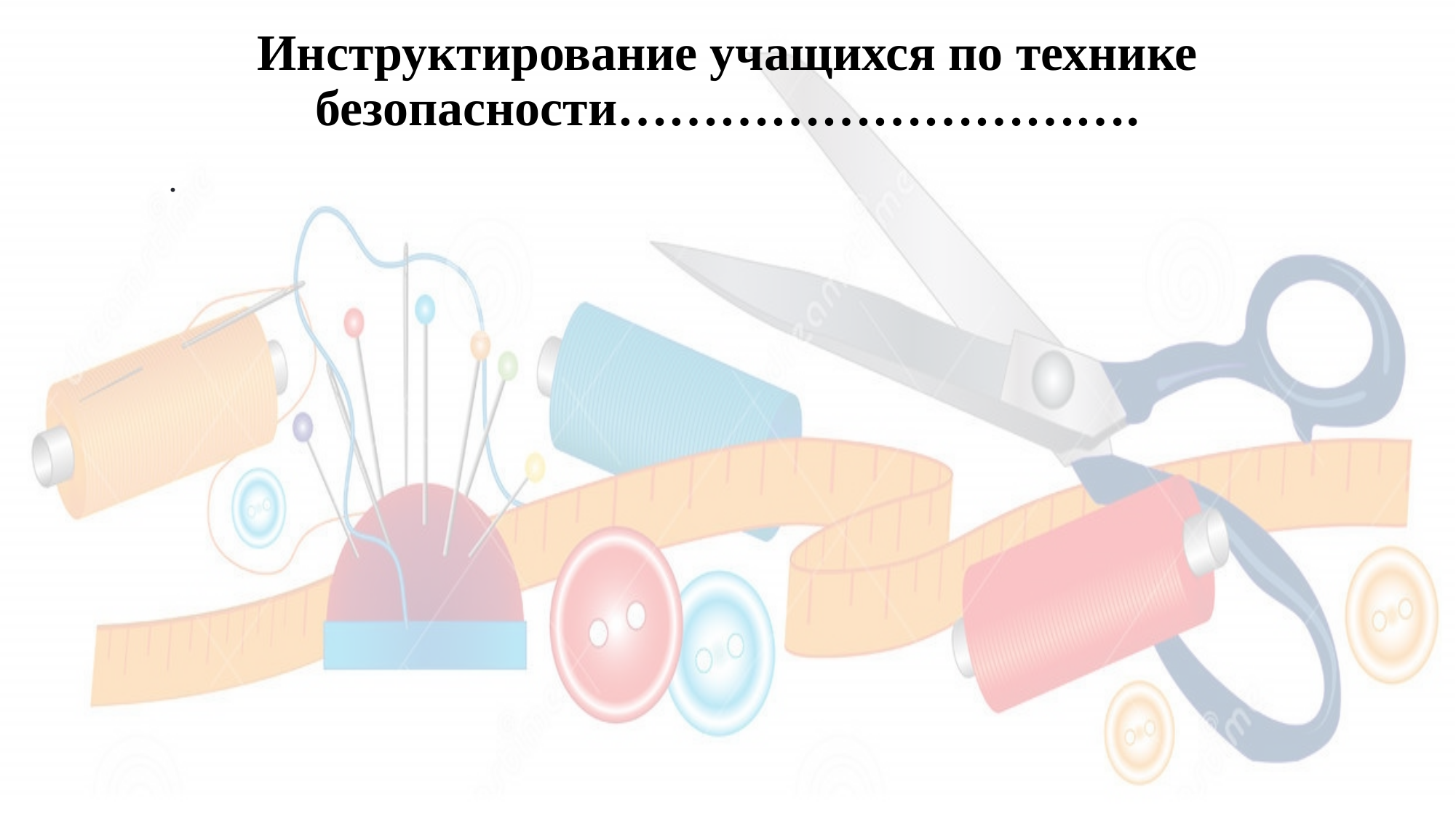

# Инструктирование учащихся по технике безопасности………………………….
	.